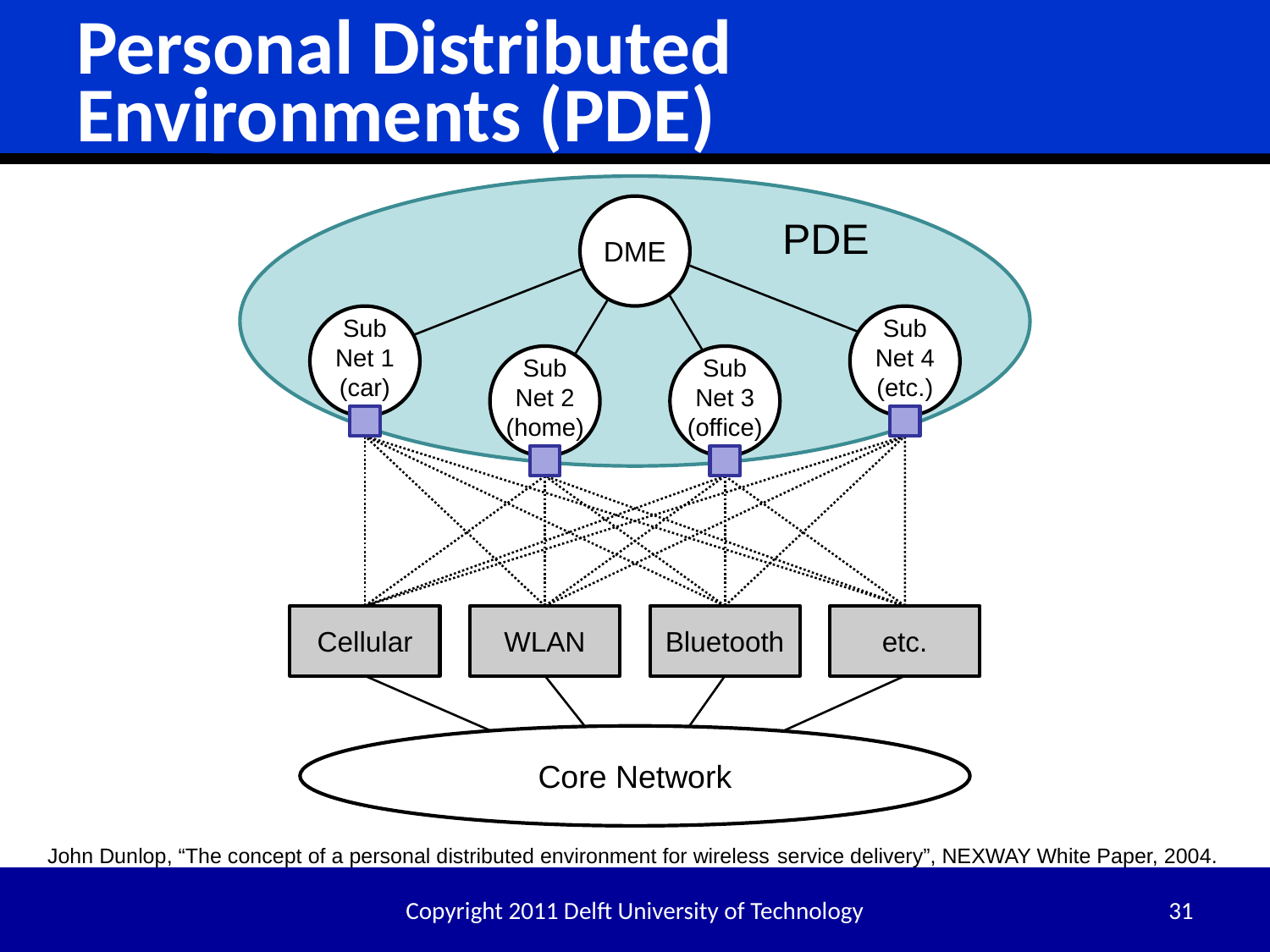

# Personal Distributed Environments (PDE)

DME
PDE

Sub
Net 1
(car)

Sub
Net 4
(etc.)

Sub
Net 2
(home)

Sub
Net 3
(office)

Cellular
WLAN
Bluetooth
etc.
Core Network
John Dunlop, “The concept of a personal distributed environment for wireless service delivery”, NEXWAY White Paper, 2004.
Copyright 2011 Delft University of Technology
31